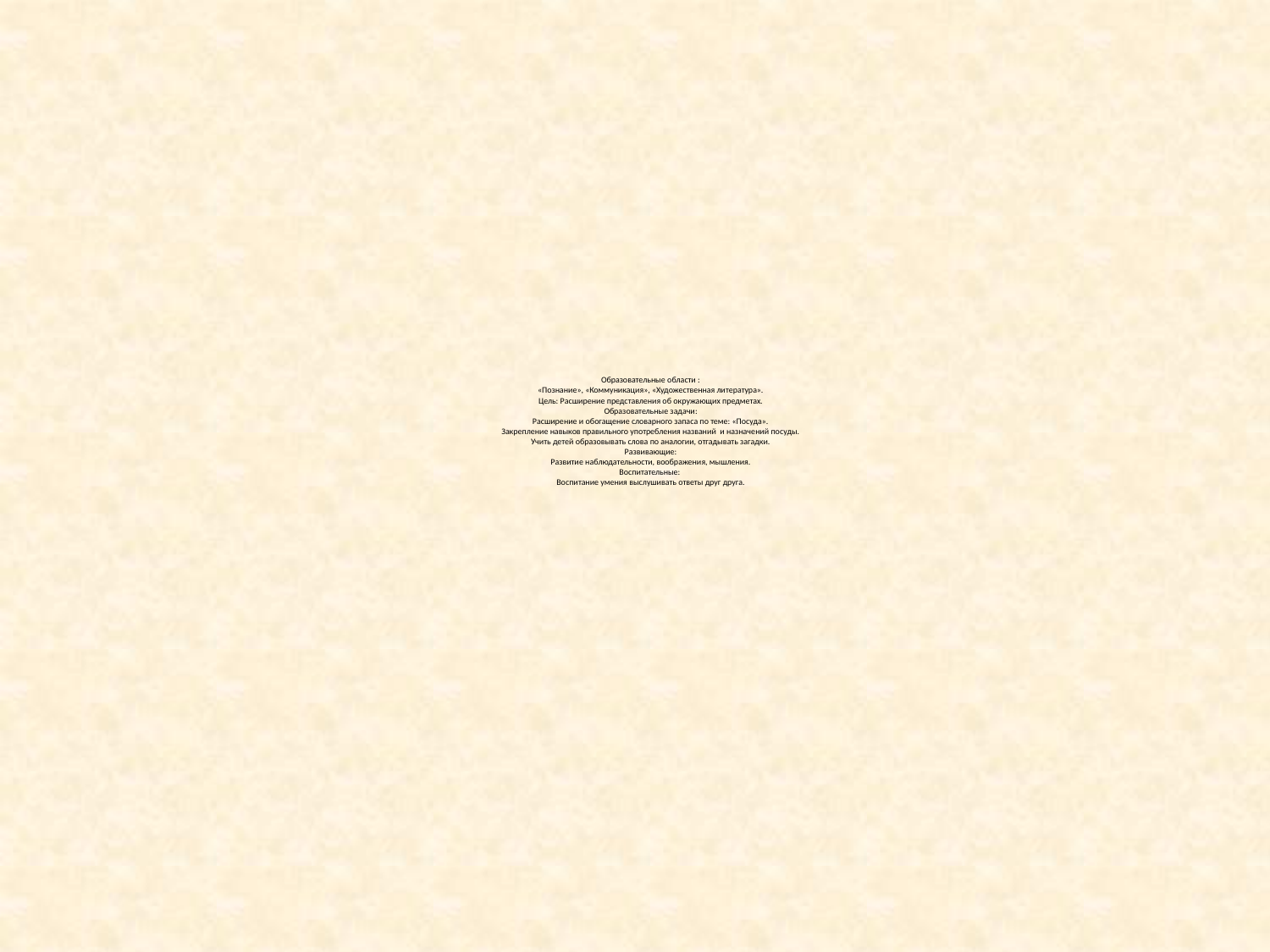

# Образовательные области : «Познание», «Коммуникация», «Художественная литература». Цель: Расширение представления об окружающих предметах. Образовательные задачи: Расширение и обогащение словарного запаса по теме: «Посуда». Закрепление навыков правильного употребления названий  и назначений посуды. Учить детей образовывать слова по аналогии, отгадывать загадки. Развивающие: Развитие наблюдательности, воображения, мышления. Воспитательные: Воспитание умения выслушивать ответы друг друга.